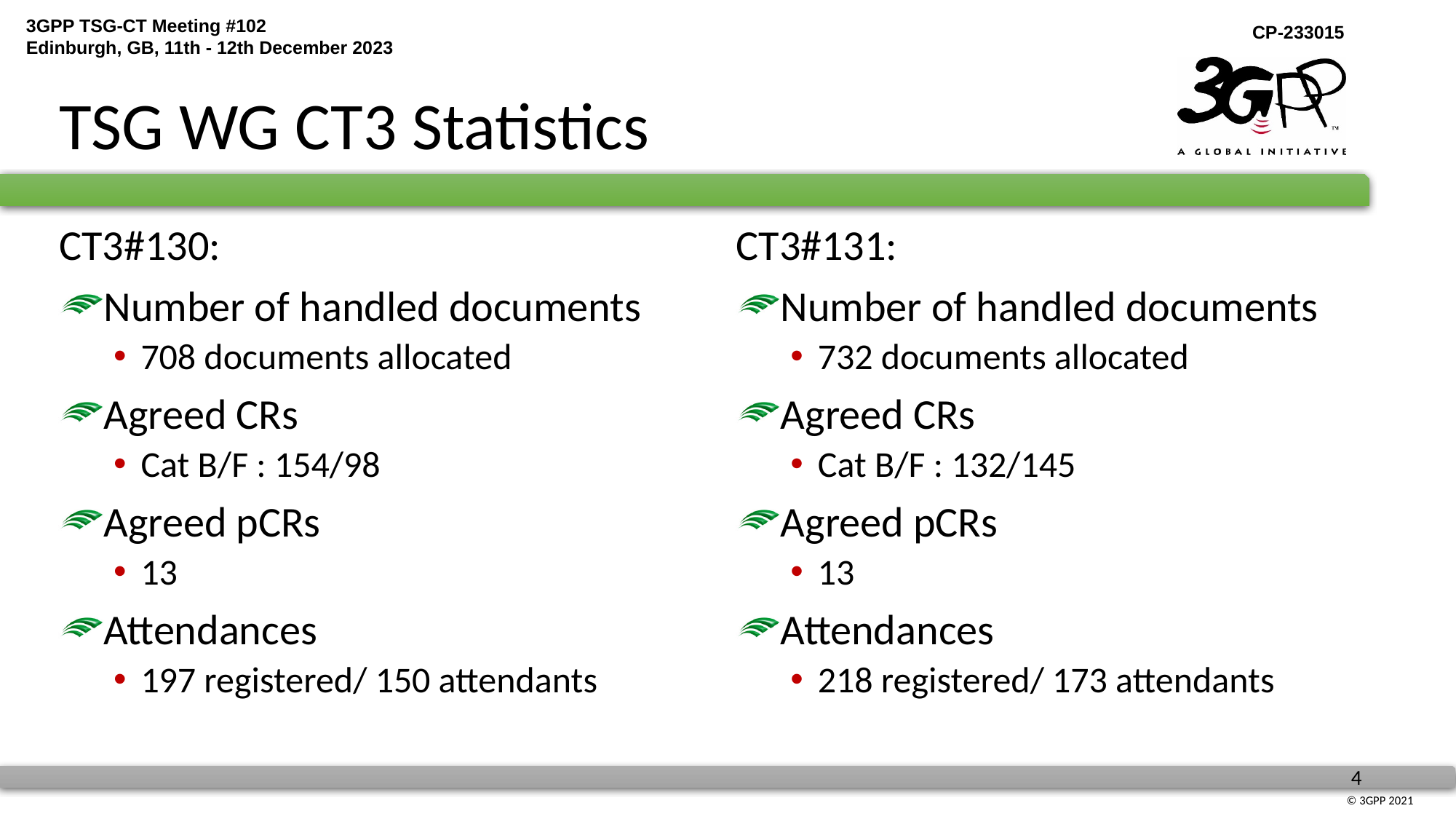

# TSG WG CT3 Statistics
CT3#130:
Number of handled documents
708 documents allocated
Agreed CRs
Cat B/F : 154/98
Agreed pCRs
13
Attendances
197 registered/ 150 attendants

CT3#131:
Number of handled documents
732 documents allocated
Agreed CRs
Cat B/F : 132/145
Agreed pCRs
13
Attendances
218 registered/ 173 attendants